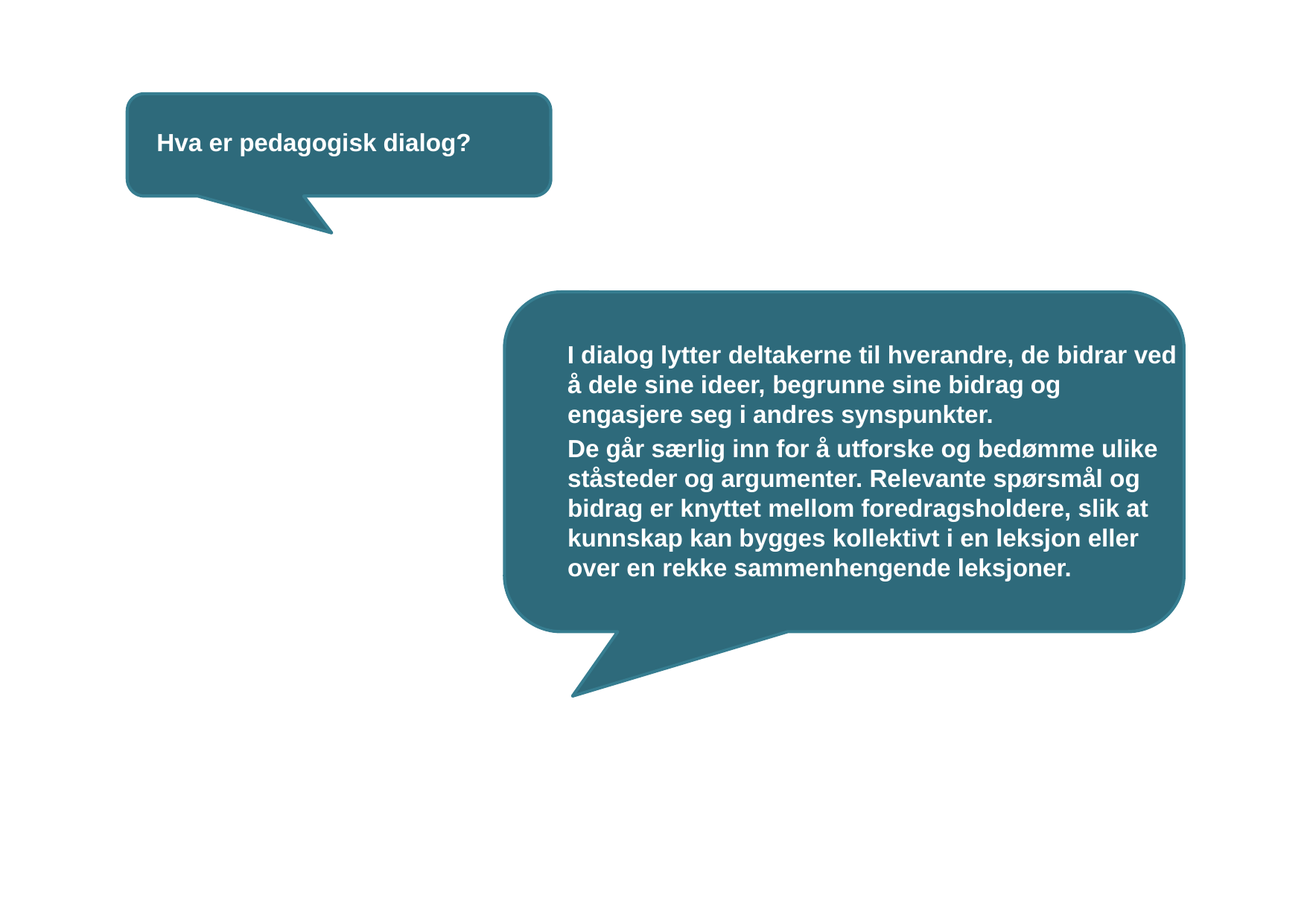

Hva er pedagogisk dialog?

I dialog lytter deltakerne til hverandre, de bidrar ved å dele sine ideer, begrunne sine bidrag og engasjere seg i andres synspunkter.
De går særlig inn for å utforske og bedømme ulike ståsteder og argumenter. Relevante spørsmål og bidrag er knyttet mellom foredragsholdere, slik at kunnskap kan bygges kollektivt i en leksjon eller over en rekke sammenhengende leksjoner.